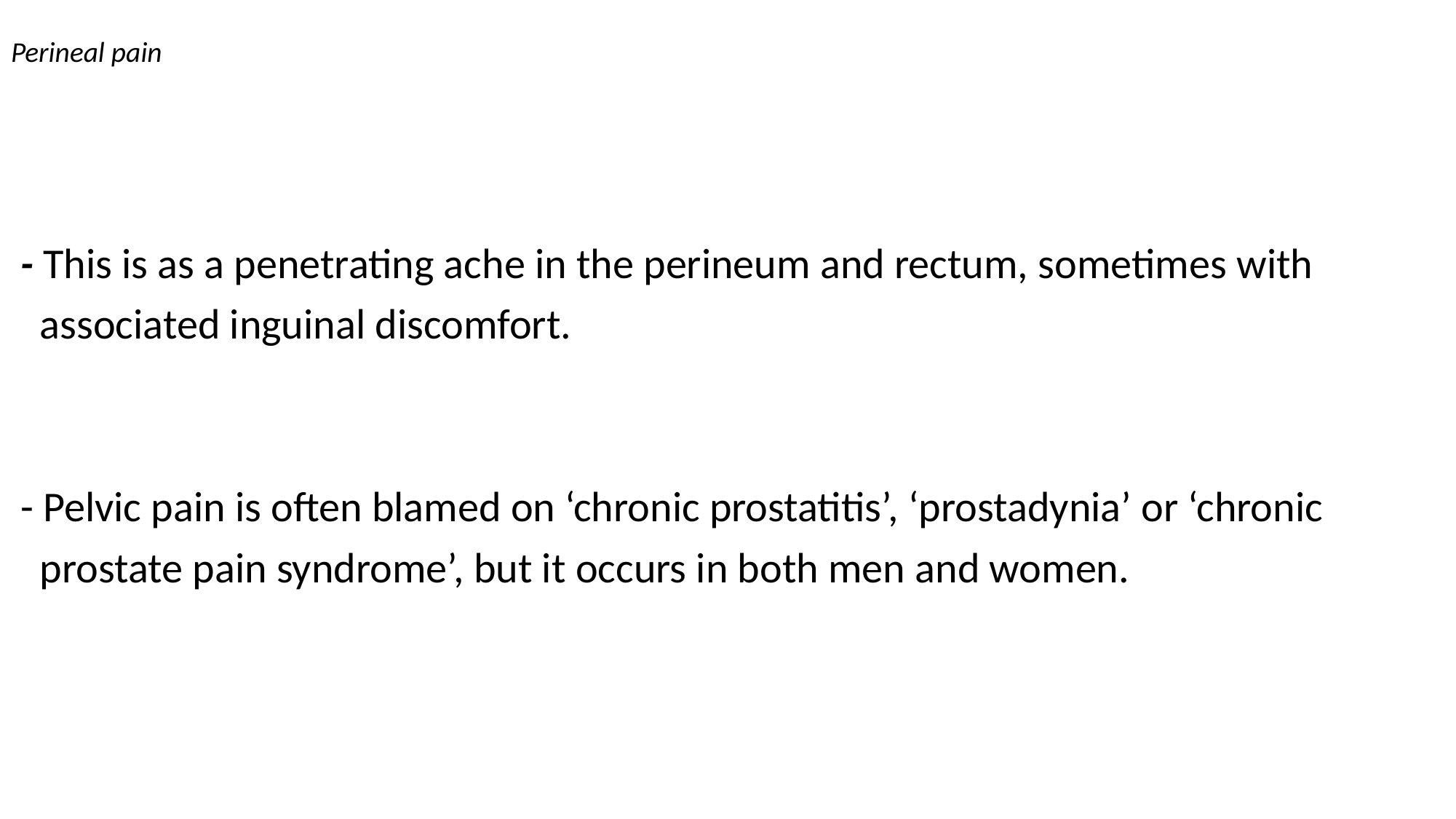

# Perineal pain

 - This is as a penetrating ache in the perineum and rectum, sometimes with
   associated inguinal discomfort.

 - Pelvic pain is often blamed on ‘chronic prostatitis’, ‘prostadynia’ or ‘chronic
   prostate pain syndrome’, but it occurs in both men and women.